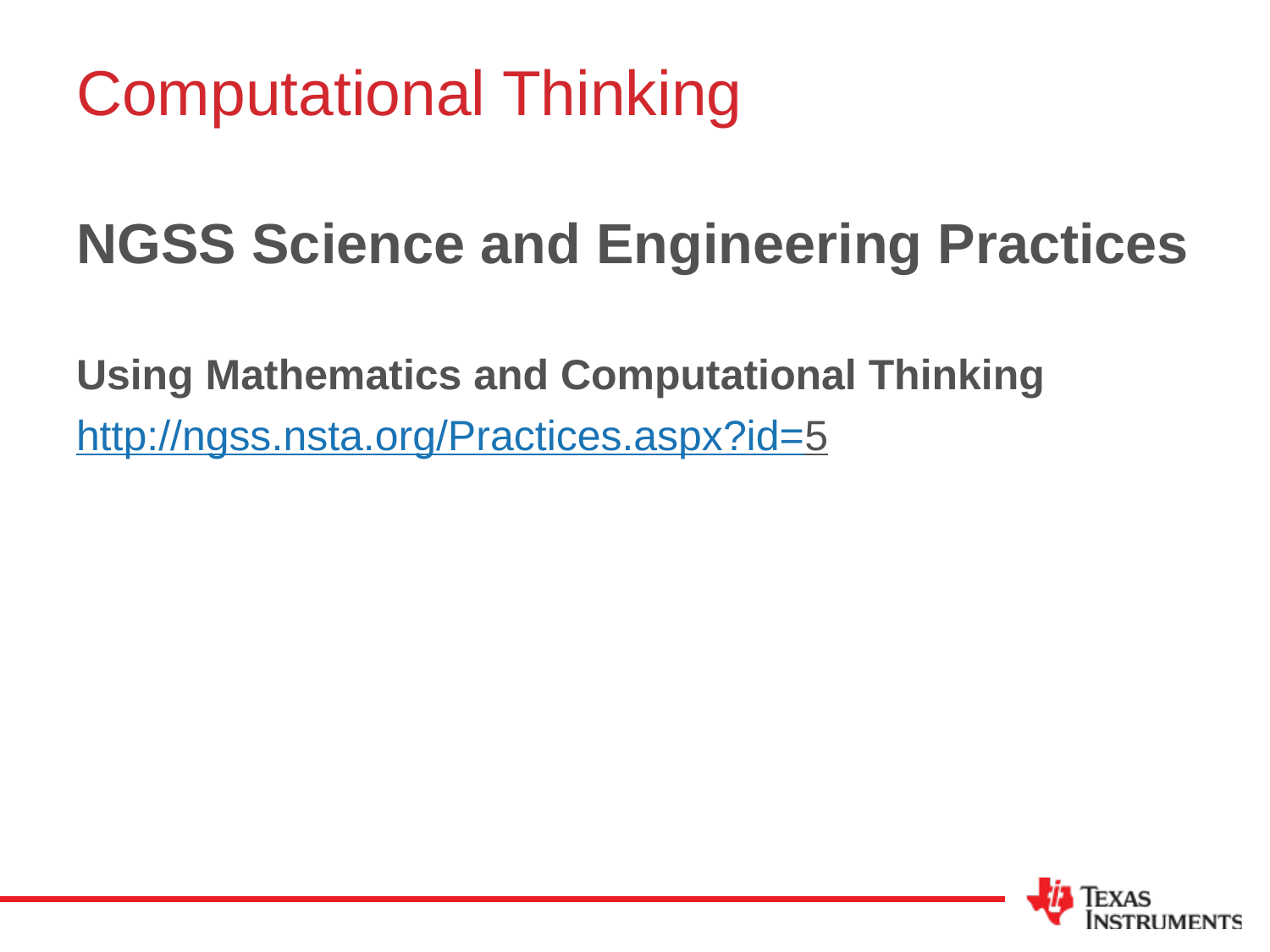

# Computational Thinking
NGSS Science and Engineering Practices

Using Mathematics and Computational Thinking
http://ngss.nsta.org/Practices.aspx?id=5